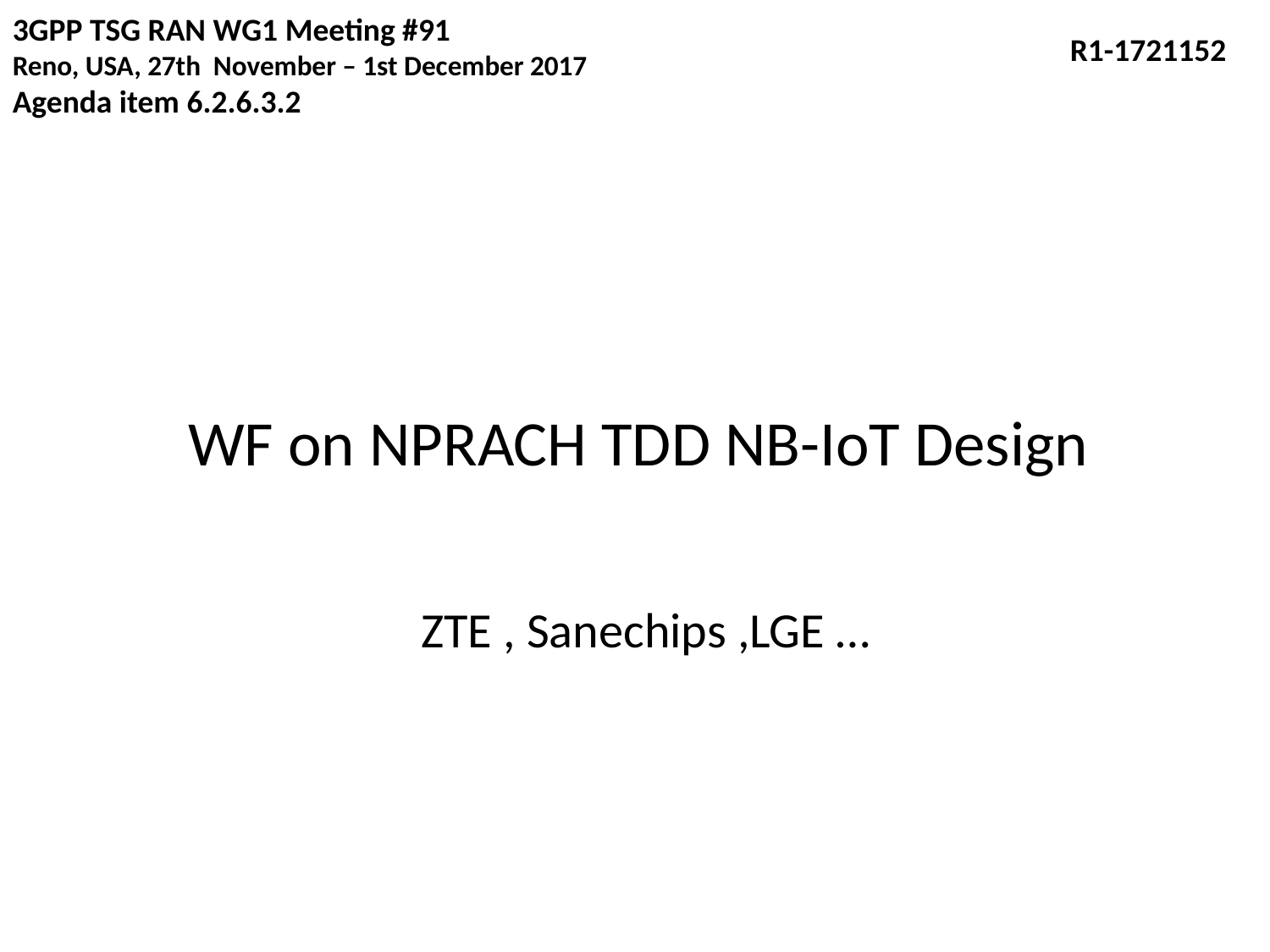

3GPP TSG RAN WG1 Meeting #91
Reno, USA, 27th  November – 1st December 2017
Agenda item 6.2.6.3.2
R1-1721152
# WF on NPRACH TDD NB-IoT Design
ZTE , Sanechips ,LGE …